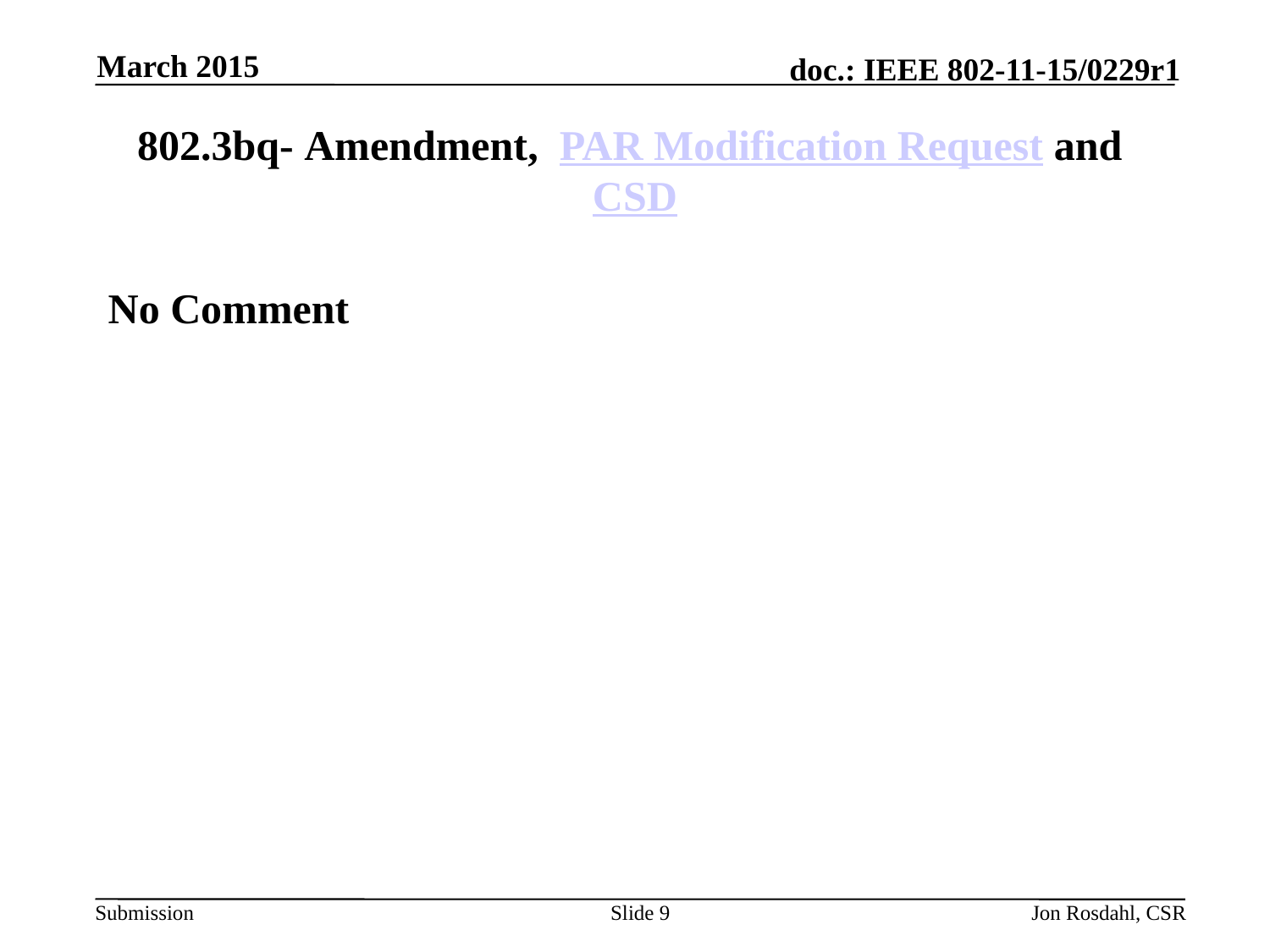

March 2015
# 802.3bq- Amendment,  PAR Modification Request and CSD
No Comment
Slide 9
Jon Rosdahl, CSR